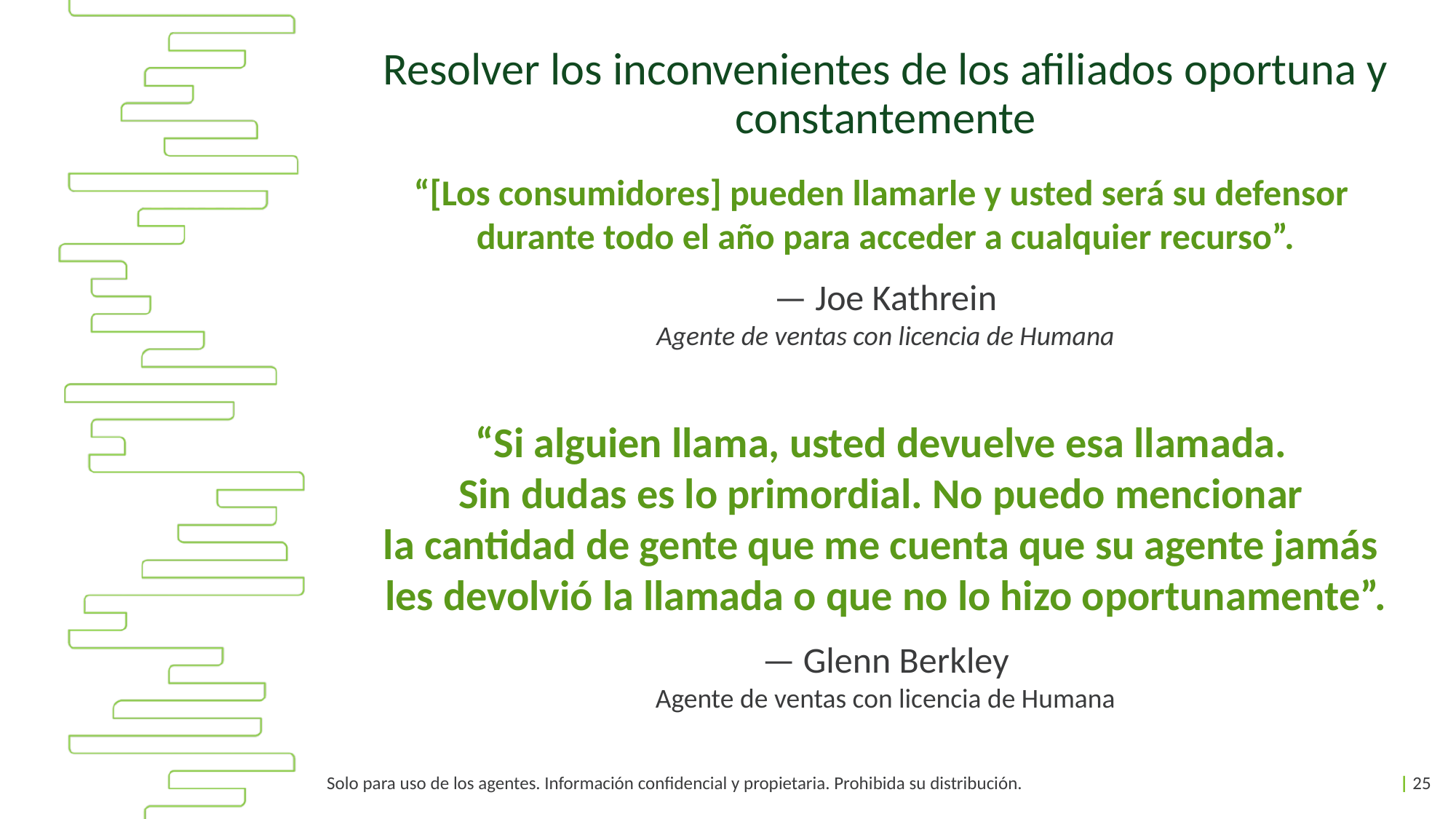

Resolver los inconvenientes de los afiliados oportuna y constantemente
“[Los consumidores] pueden llamarle y usted será su defensor
durante todo el año para acceder a cualquier recurso”.
— Joe Kathrein
Agente de ventas con licencia de Humana
“Si alguien llama, usted devuelve esa llamada.
Sin dudas es lo primordial. No puedo mencionar
la cantidad de gente que me cuenta que su agente jamás
les devolvió la llamada o que no lo hizo oportunamente”.
— Glenn Berkley
Agente de ventas con licencia de Humana
Solo para uso de los agentes. Información confidencial y propietaria. Prohibida su distribución.
| 25